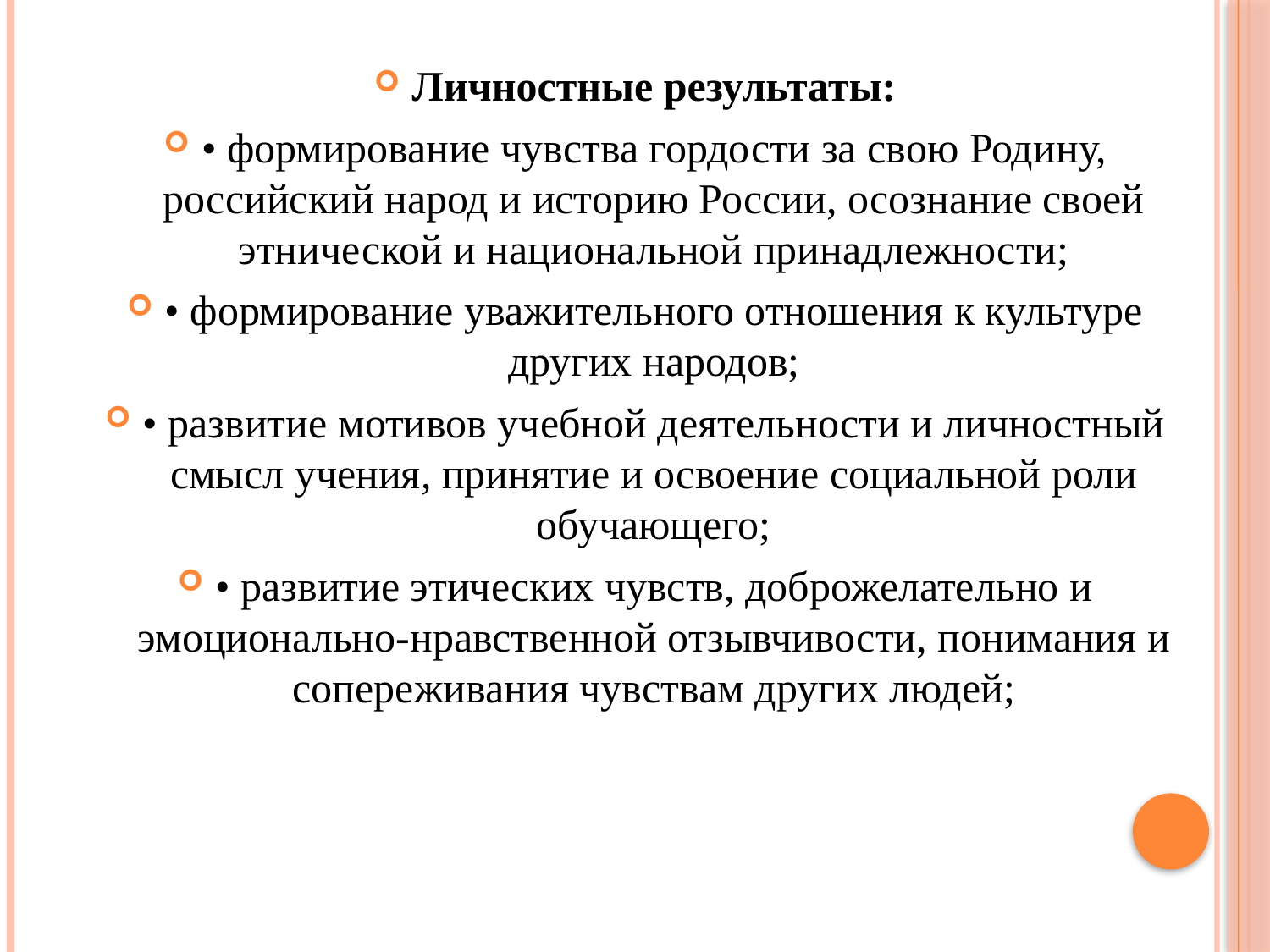

Личностные результаты:
• формирование чувства гордости за свою Родину, российский народ и историю России, осознание своей этнической и национальной принадлежности;
• формирование уважительного отношения к культуре других народов;
• развитие мотивов учебной деятельности и личностный смысл учения, принятие и освоение социальной роли обучающего;
• развитие этических чувств, доброжелательно и эмоционально-нравственной отзывчивости, понимания и сопереживания чувствам других людей;